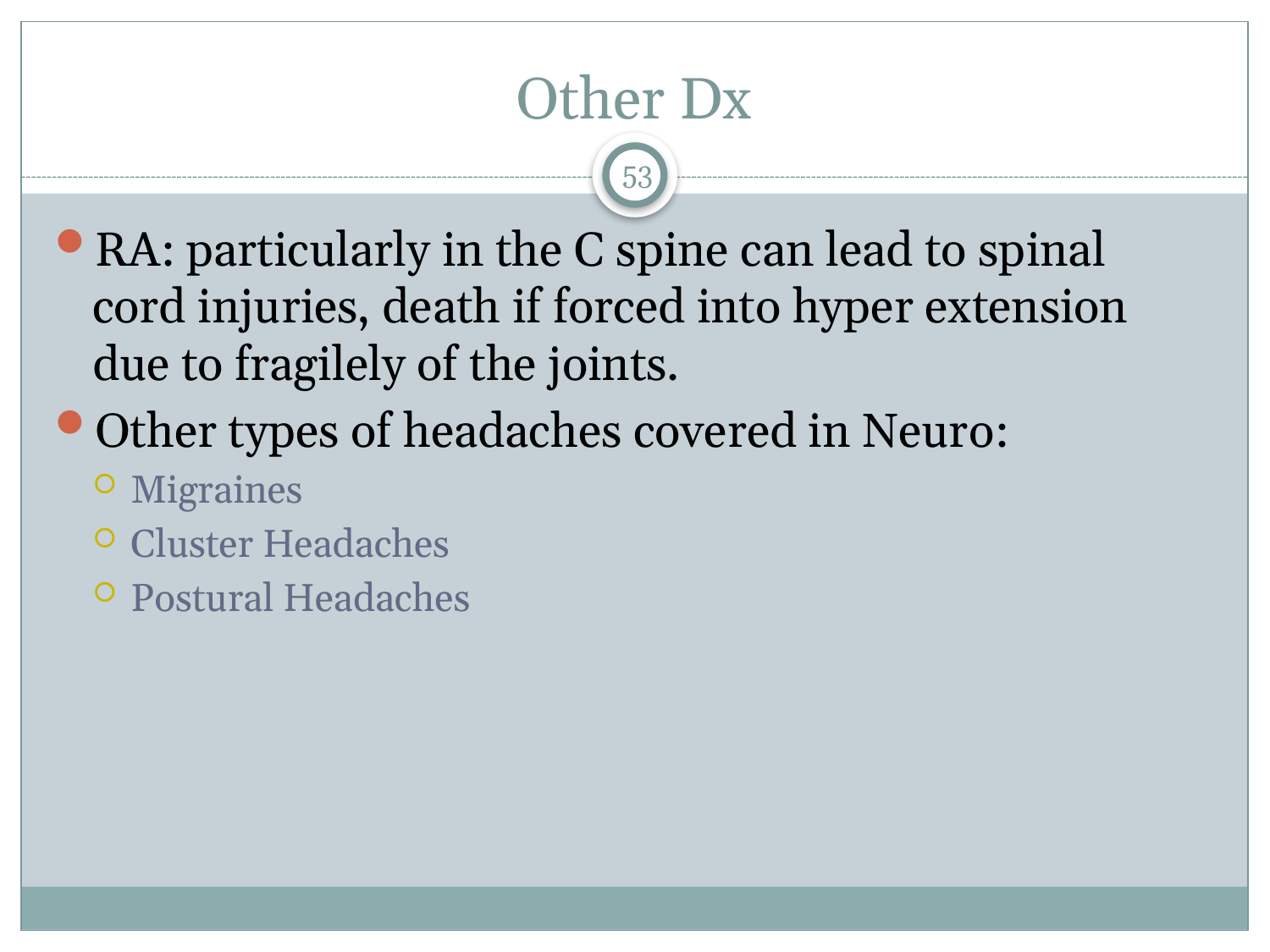

# Other Dx
53
RA: particularly in the C spine can lead to spinal cord injuries, death if forced into hyper extension due to fragilely of the joints.
Other types of headaches covered in Neuro:
Migraines
Cluster Headaches
Postural Headaches